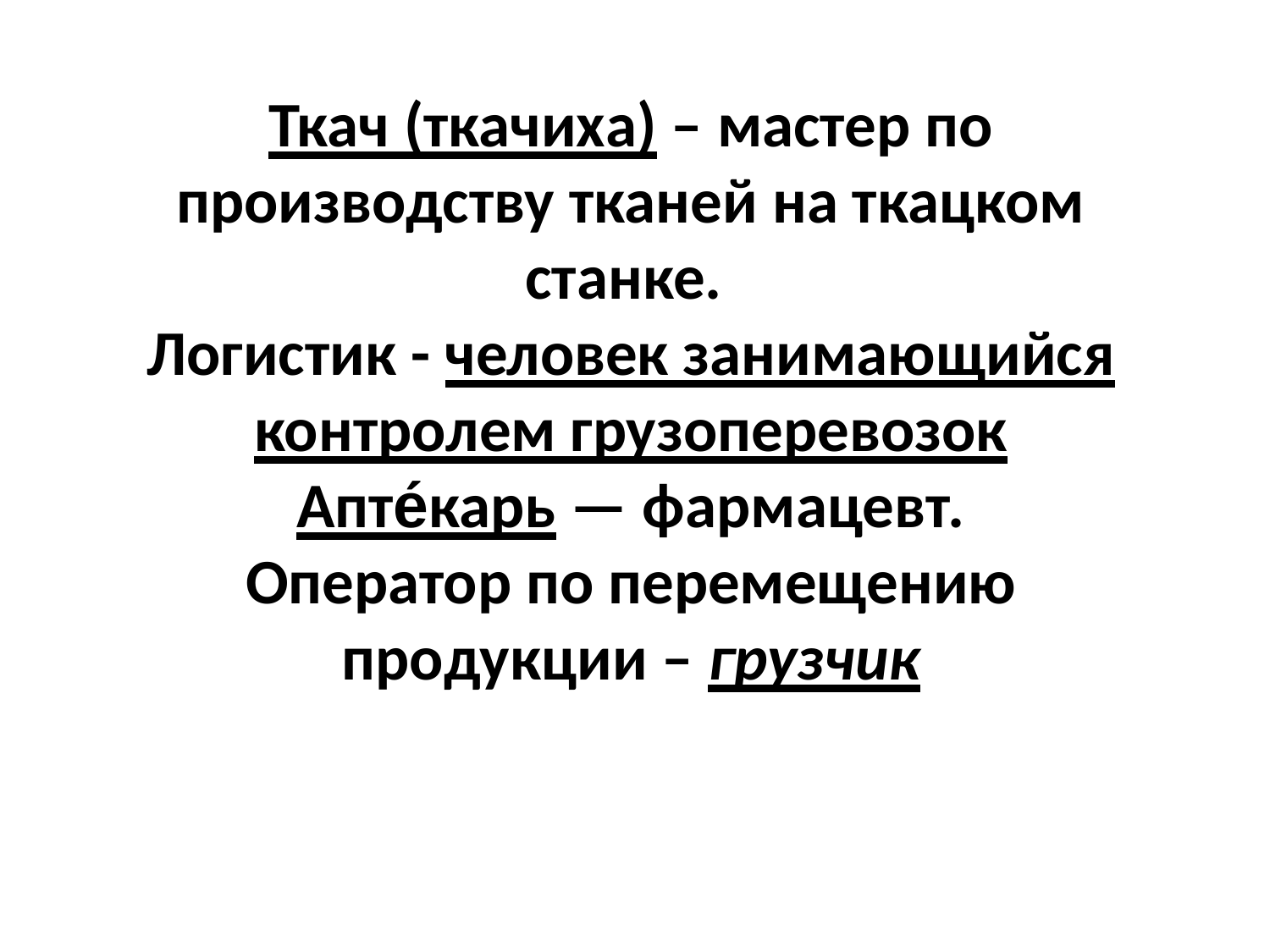

# Ткач (ткачиха) – мастер по производству тканей на ткацком станке.  Логистик - человек занимающийся контролем грузоперевозок Апте́карь — фармацевт. Оператор по перемещению продукции – грузчик